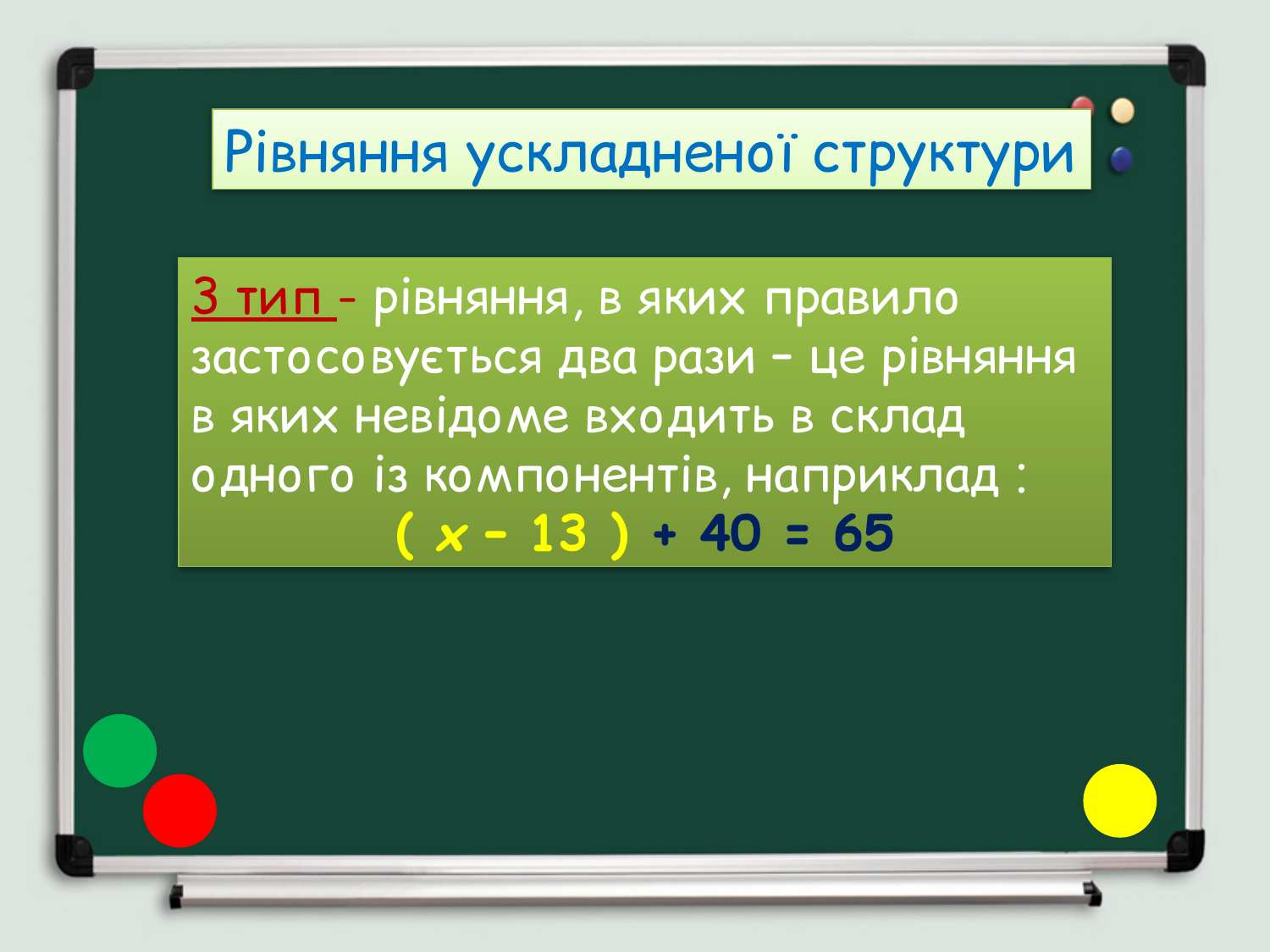

Рівняння ускладненої структури
3 тип - рівняння, в яких правило застосовується два рази – це рівняння в яких невідоме входить в склад одного із компонентів, наприклад :
( х – 13 ) + 40 = 65